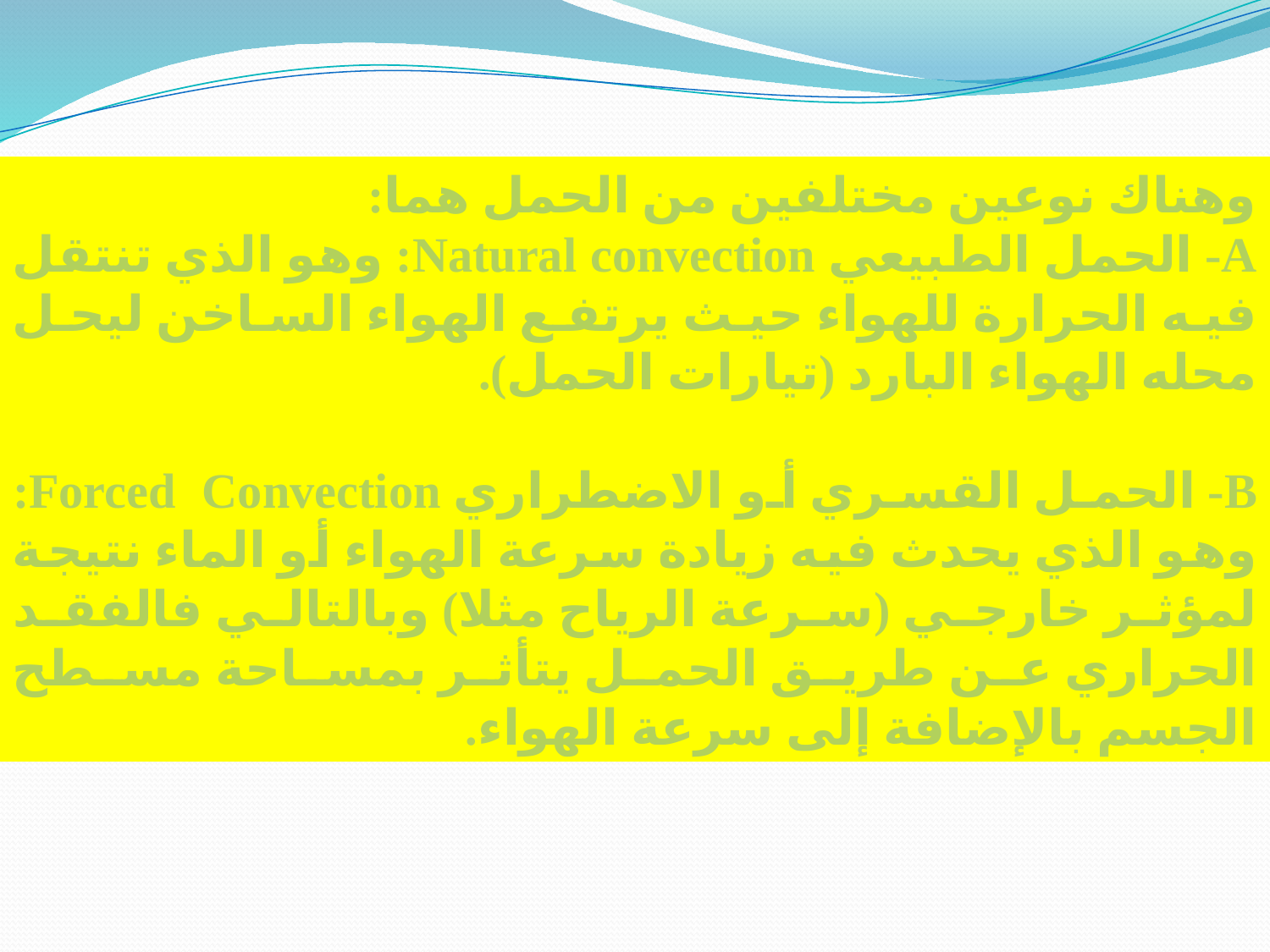

وهناك نوعين مختلفين من الحمل هما:
A- الحمل الطبيعي Natural convection: وهو الذي تنتقل فيه الحرارة للهواء حيث يرتفع الهواء الساخن ليحل محله الهواء البارد (تيارات الحمل).

B- الحمل القسري أو الاضطراري Forced Convection: وهو الذي يحدث فيه زيادة سرعة الهواء أو الماء نتيجة لمؤثر خارجي (سرعة الرياح مثلا) وبالتالي فالفقد الحراري عن طريق الحمل يتأثر بمساحة مسطح الجسم بالإضافة إلى سرعة الهواء.